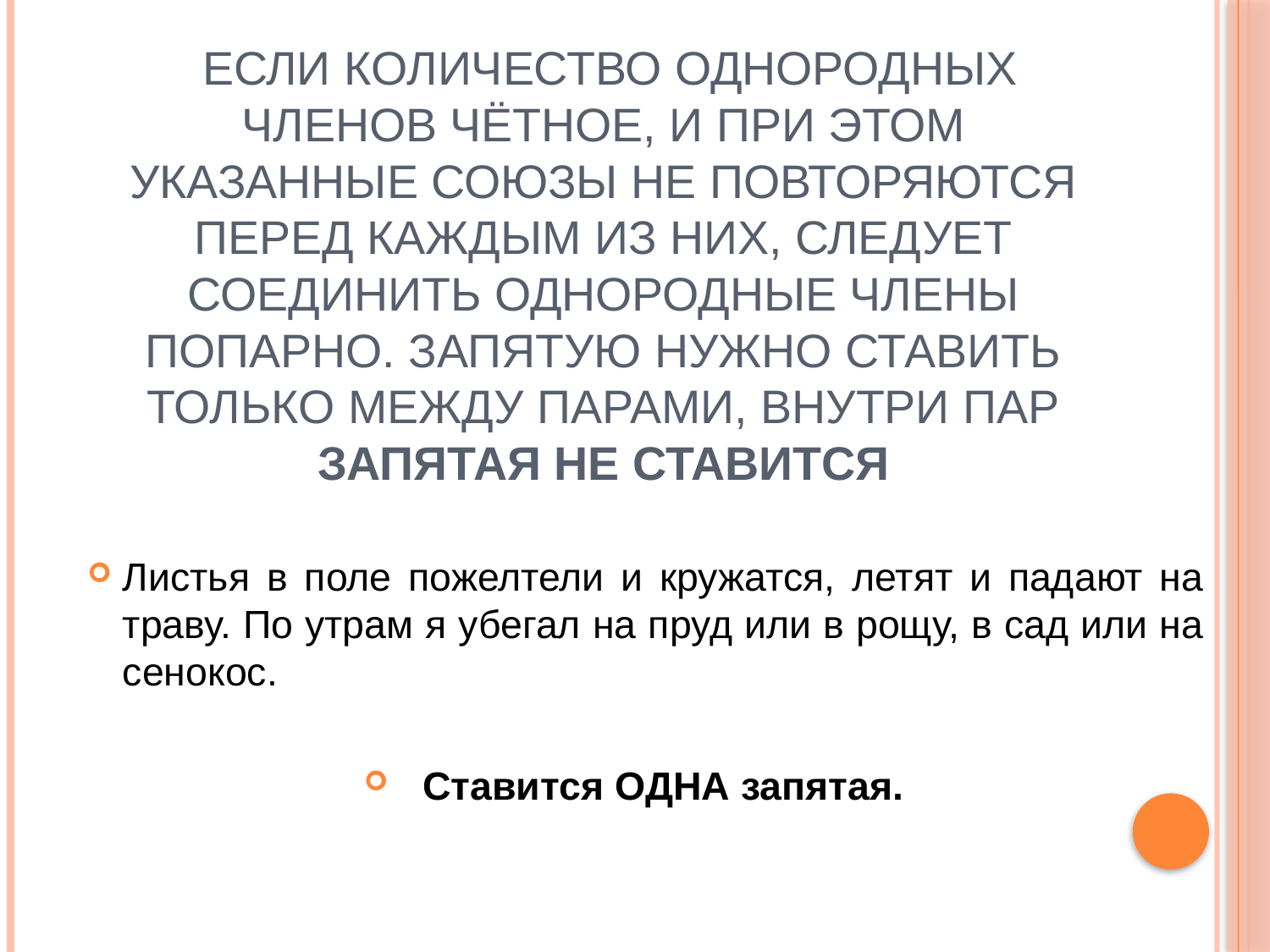

# Если количество однородных членов чётное, и при этом указанные союзы не повторяются перед каждым из них, следует соединить однородные члены попарно. Запятую нужно ставить только между парами, внутри пар запятая не ставится
Листья в поле пожелтели и кружатся, летят и падают на траву. По утрам я убегал на пруд или в рощу, в сад или на сенокос.

Ставится ОДНА запятая.